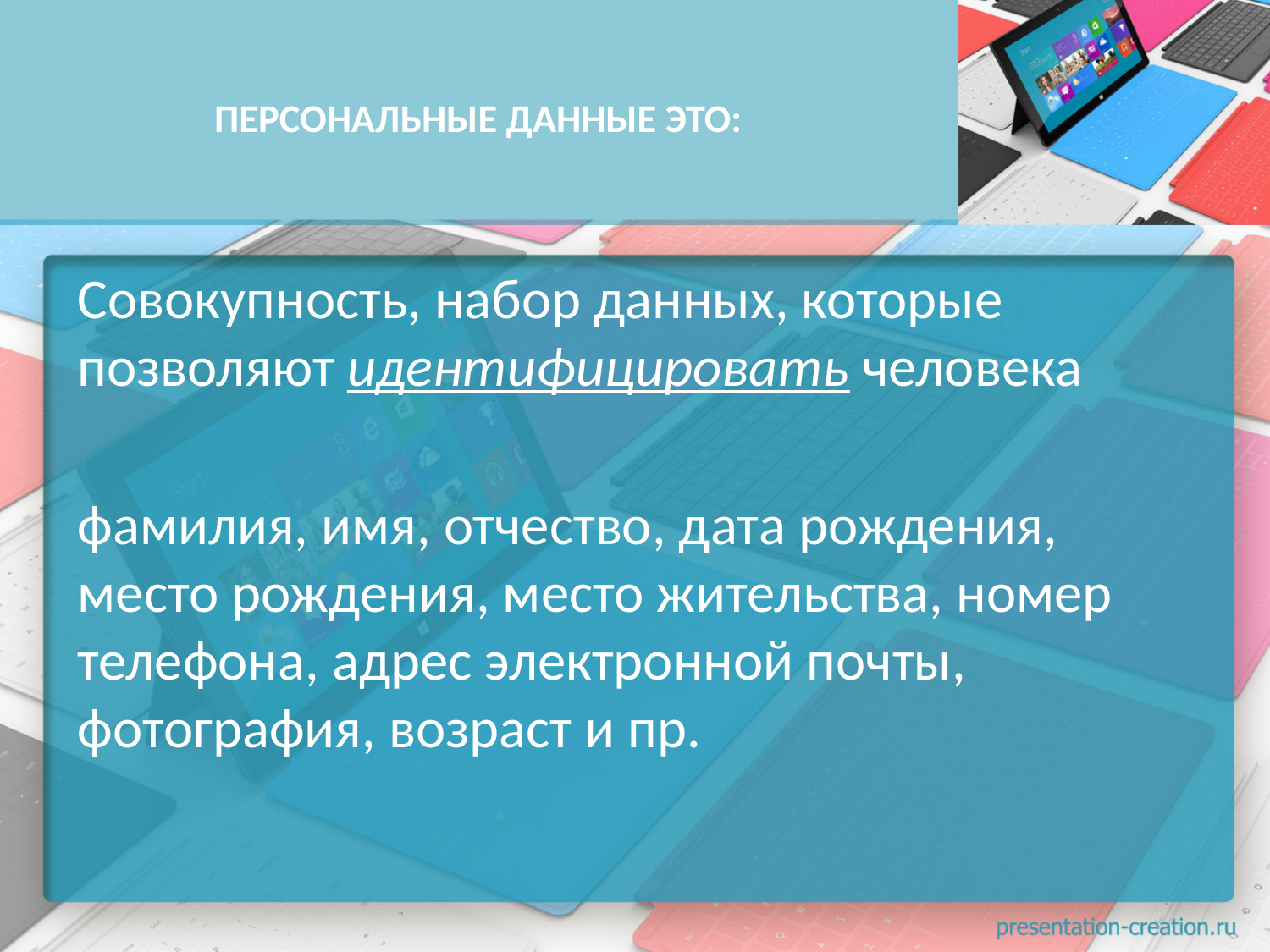

# ПЕРСОНАЛЬНЫЕ ДАННЫЕ ЭТО:
Совокупность, набор данных, которые позволяют идентифицировать человека

фамилия, имя, отчество, дата рождения, место рождения, место жительства, номер телефона, адрес электронной почты, фотография, возраст и пр.